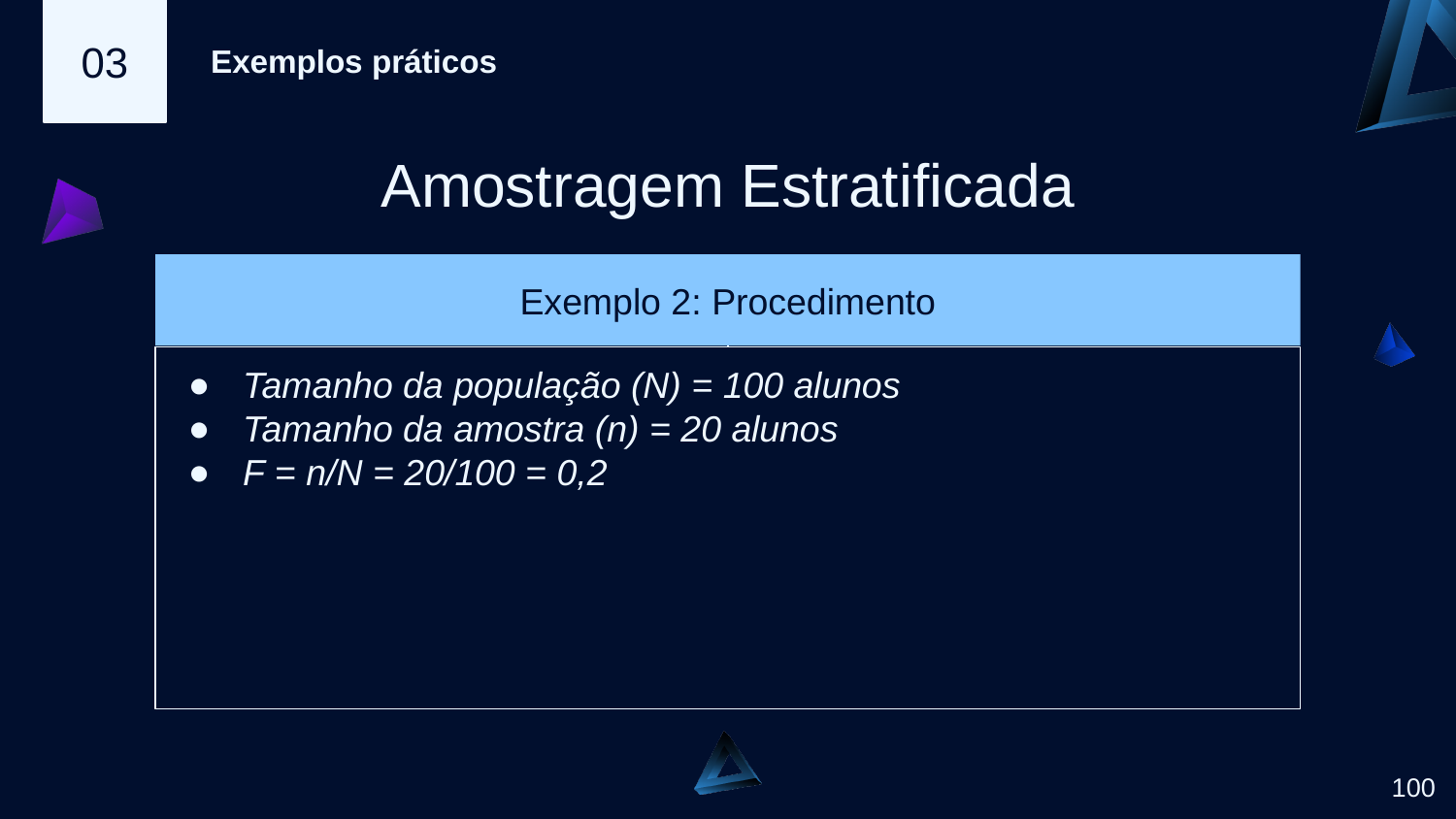

03
Exemplos práticos
Amostragem Estratificada
# Exemplo 2: Procedimento
Tamanho da população (N) = 100 alunos
Tamanho da amostra (n) = 20 alunos
F = n/N = 20/100 = 0,2
100